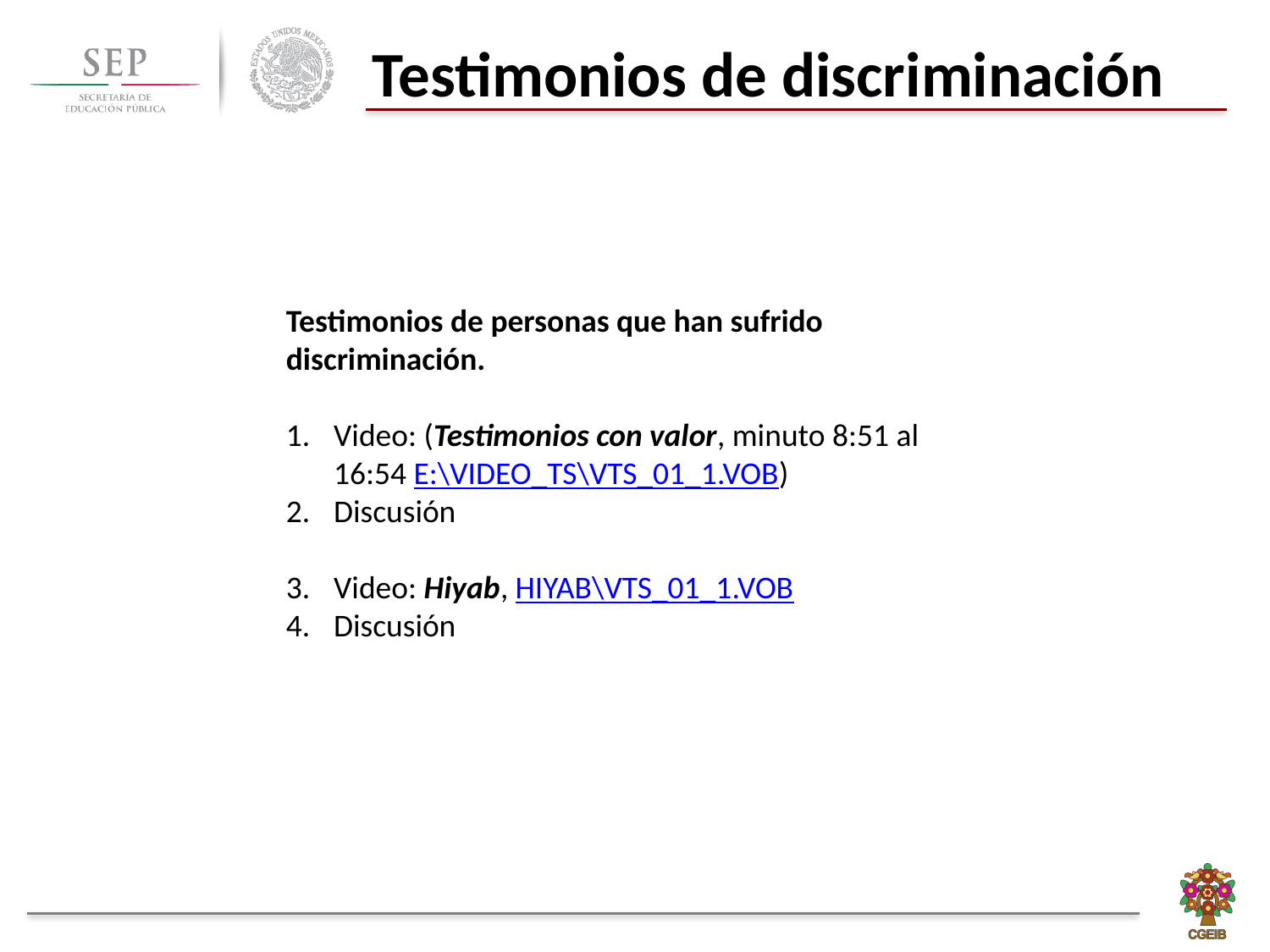

Testimonios de discriminación
Testimonios de personas que han sufrido discriminación.

Video: (Testimonios con valor, minuto 8:51 al 16:54 E:\VIDEO_TS\VTS_01_1.VOB)
Discusión

Video: Hiyab, HIYAB\VTS_01_1.VOB
Discusión